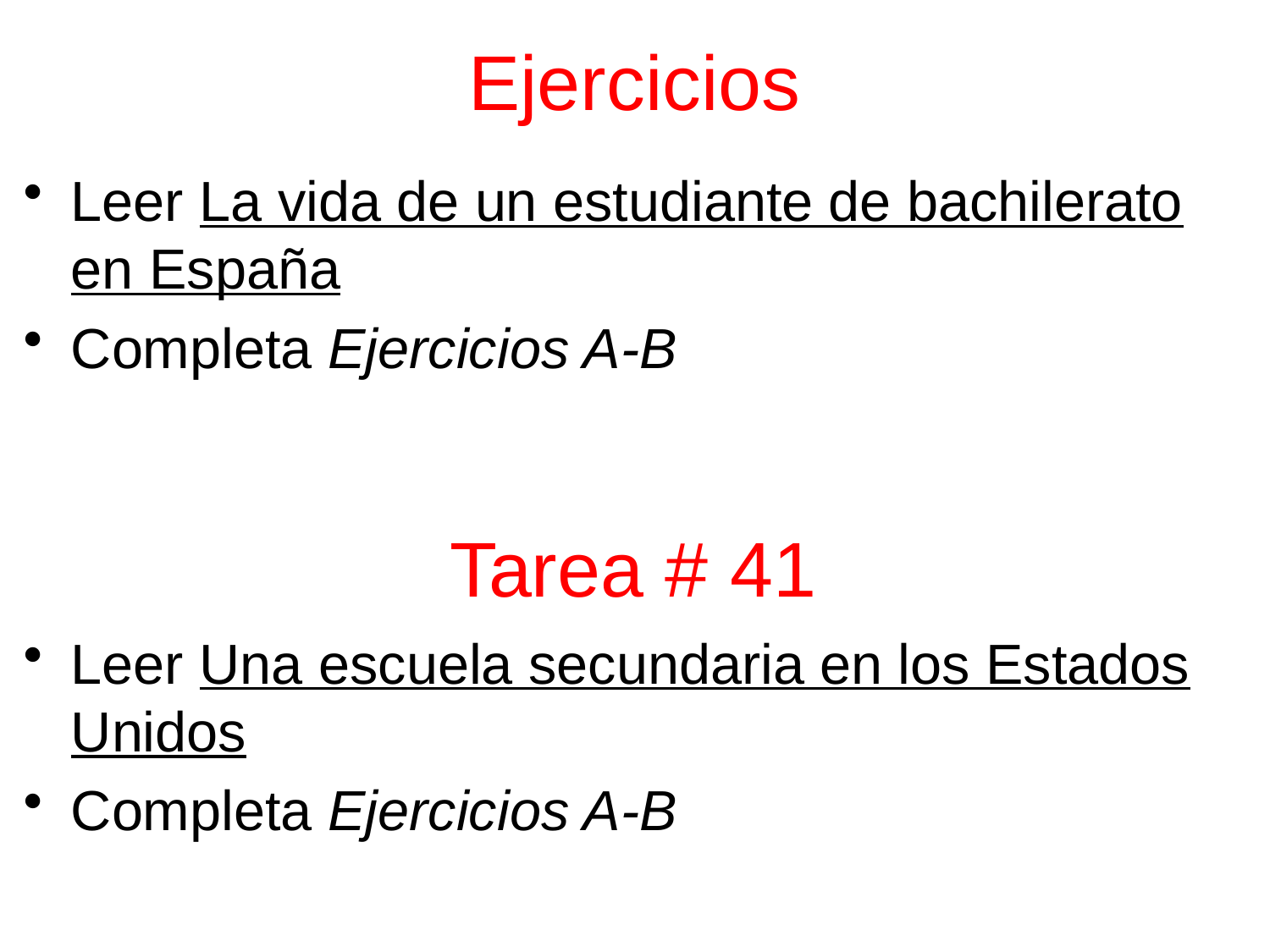

# Ejercicios
Leer La vida de un estudiante de bachilerato en España
Completa Ejercicios A-B

Leer Una escuela secundaria en los Estados Unidos
Completa Ejercicios A-B
Tarea # 41